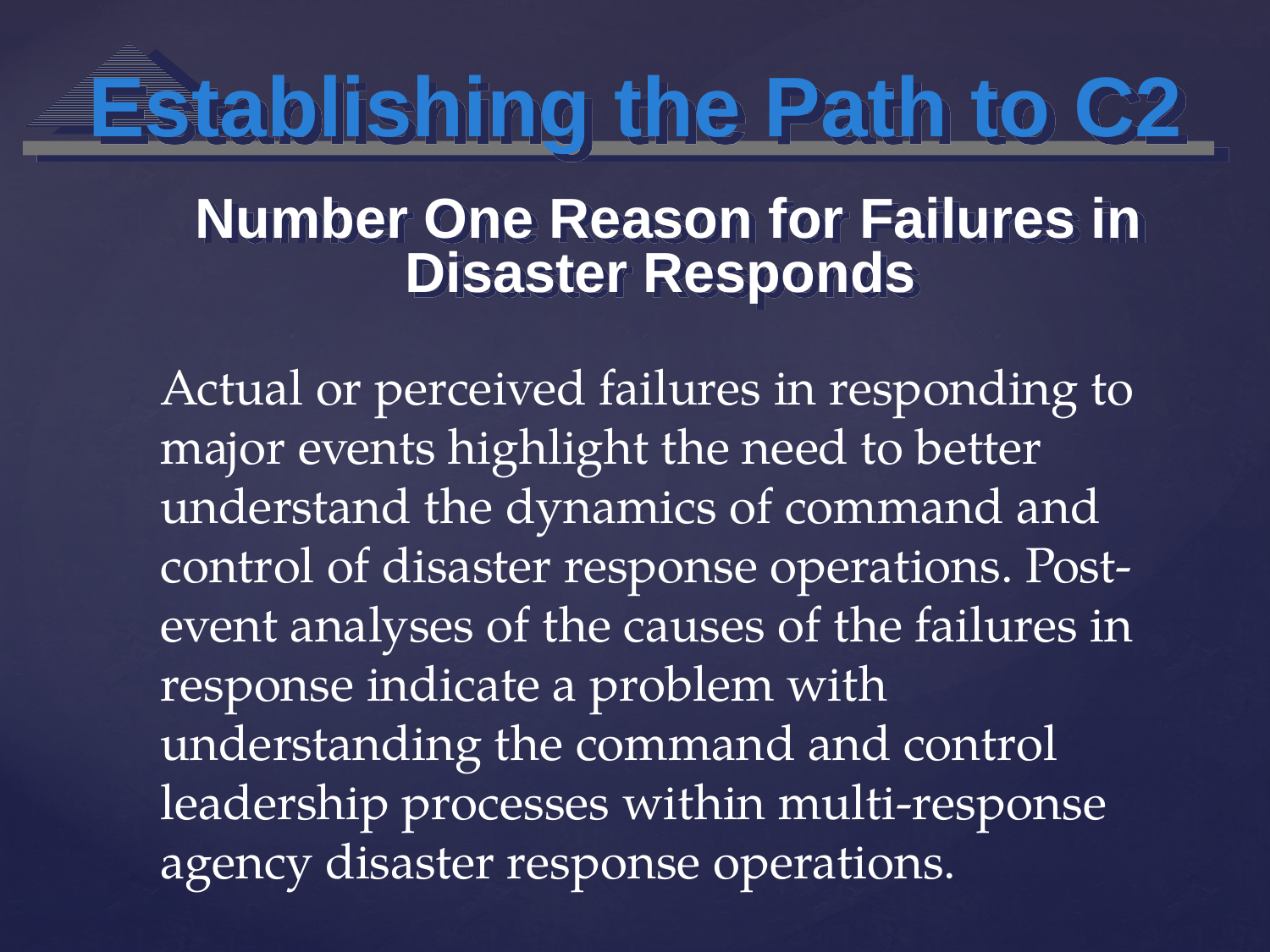

Establishing the Path to C2

Number One Reason for Failures in Disaster Responds
Actual or perceived failures in responding to major events highlight the need to better understand the dynamics of command and control of disaster response operations. Post-event analyses of the causes of the failures in response indicate a problem with understanding the command and control leadership processes within multi-response agency disaster response operations.